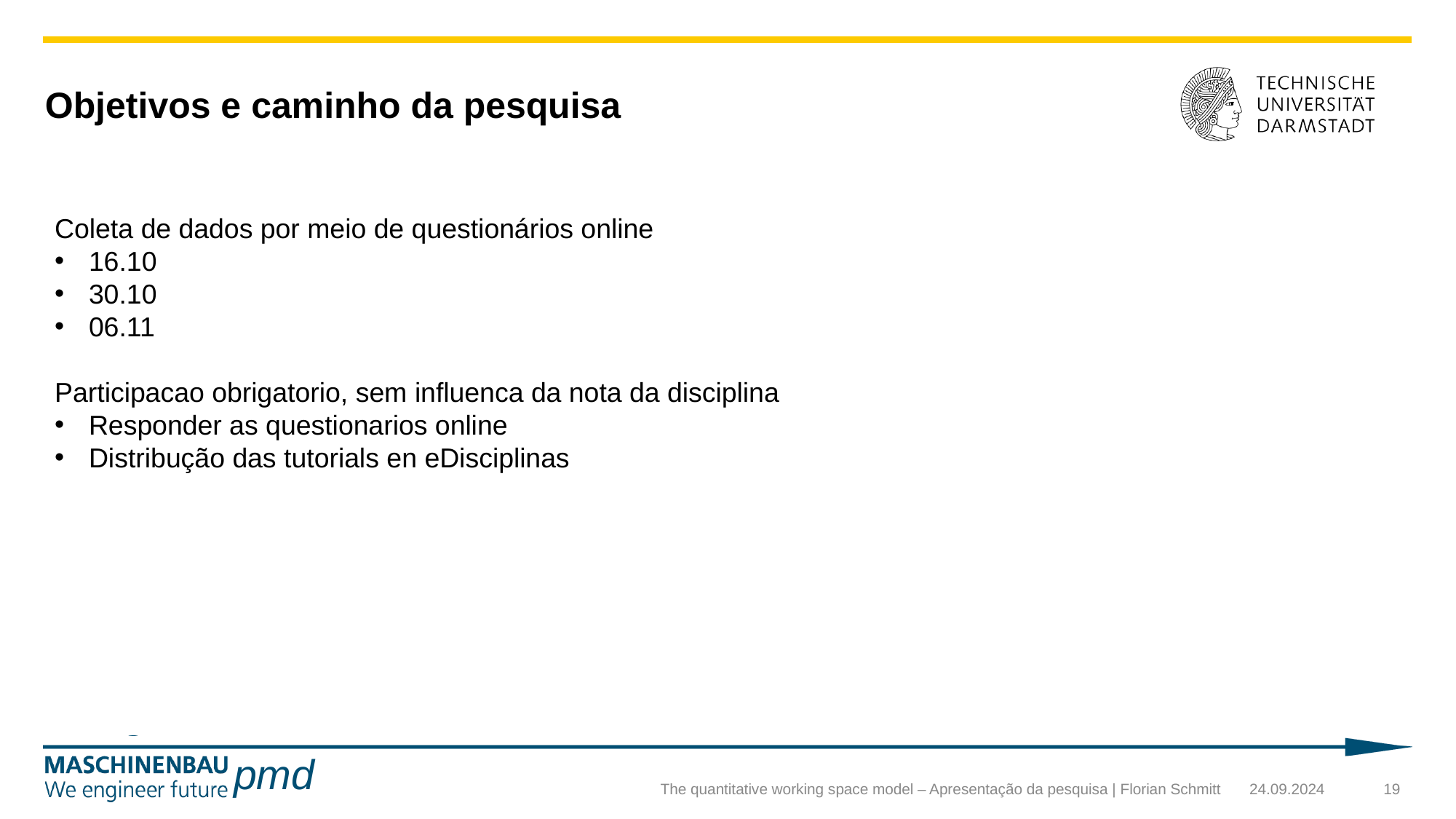

# Objetivos e caminho da pesquisa

Coleta de dados por meio de questionários online
16.10
30.10
06.11

Participacao obrigatorio, sem influenca da nota da disciplina
Responder as questionarios online
Distribução das tutorials en eDisciplinas

The quantitative working space model – Apresentação da pesquisa | Florian Schmitt
24.09.2024
19